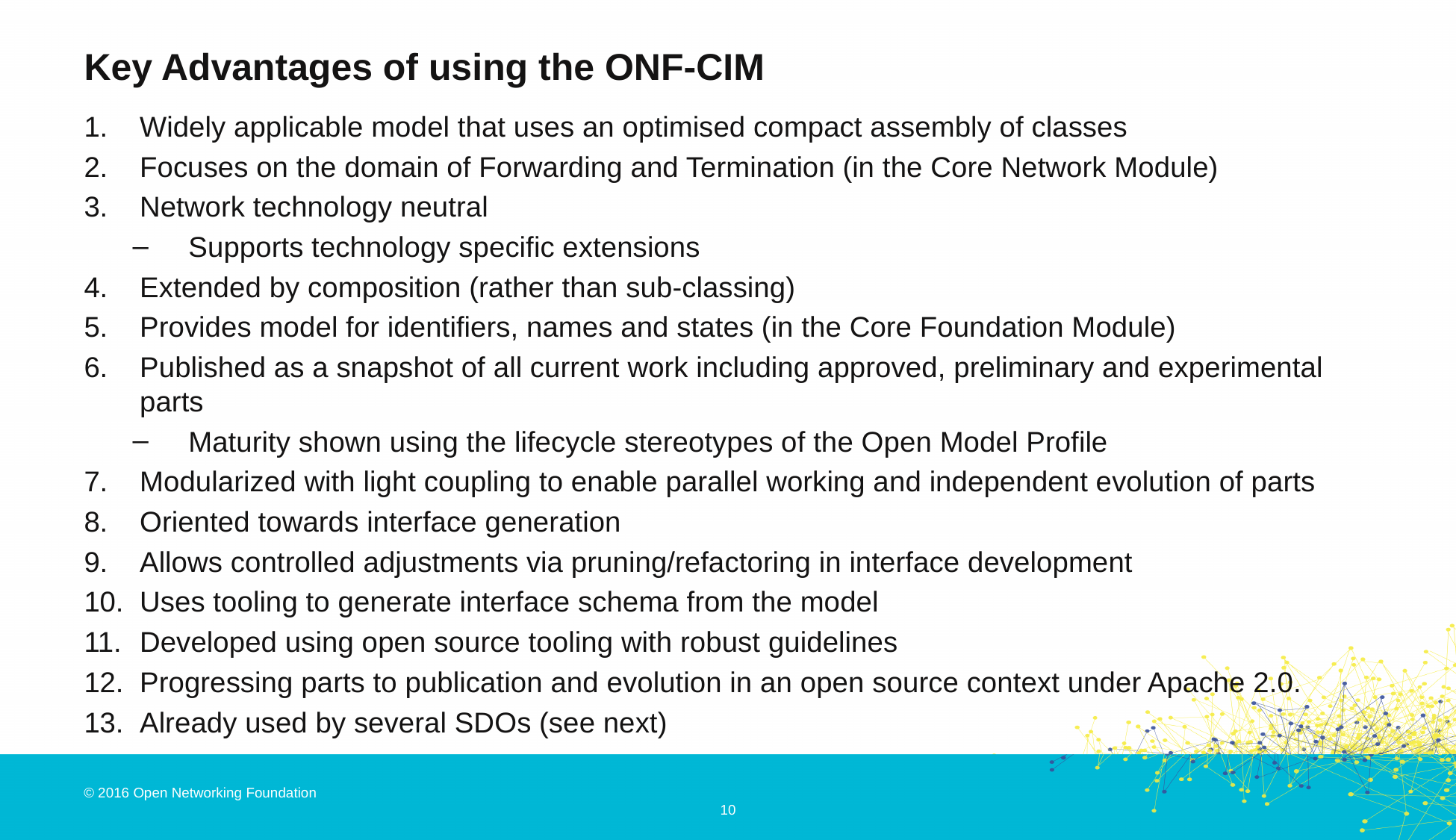

# Key Advantages of using the ONF-CIM
Widely applicable model that uses an optimised compact assembly of classes
Focuses on the domain of Forwarding and Termination (in the Core Network Module)
Network technology neutral
Supports technology specific extensions
Extended by composition (rather than sub-classing)
Provides model for identifiers, names and states (in the Core Foundation Module)
Published as a snapshot of all current work including approved, preliminary and experimental parts
Maturity shown using the lifecycle stereotypes of the Open Model Profile
Modularized with light coupling to enable parallel working and independent evolution of parts
Oriented towards interface generation
Allows controlled adjustments via pruning/refactoring in interface development
Uses tooling to generate interface schema from the model
Developed using open source tooling with robust guidelines
Progressing parts to publication and evolution in an open source context under Apache 2.0.
Already used by several SDOs (see next)

10